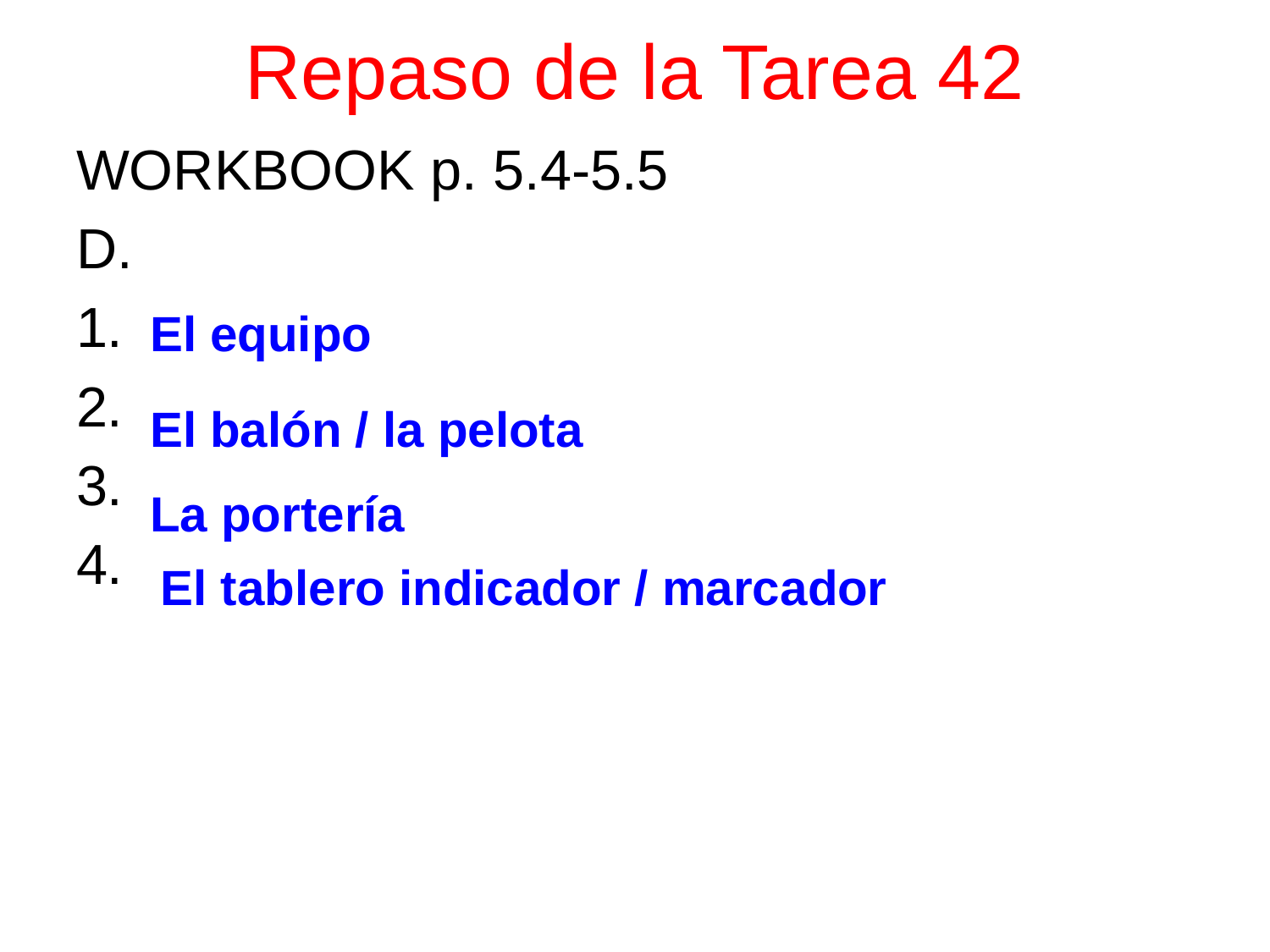

# Repaso de la Tarea 42
WORKBOOK p. 5.4-5.5
D.
1.
2.
3.
4.

El equipo
El balón / la pelota
La portería
El tablero indicador / marcador